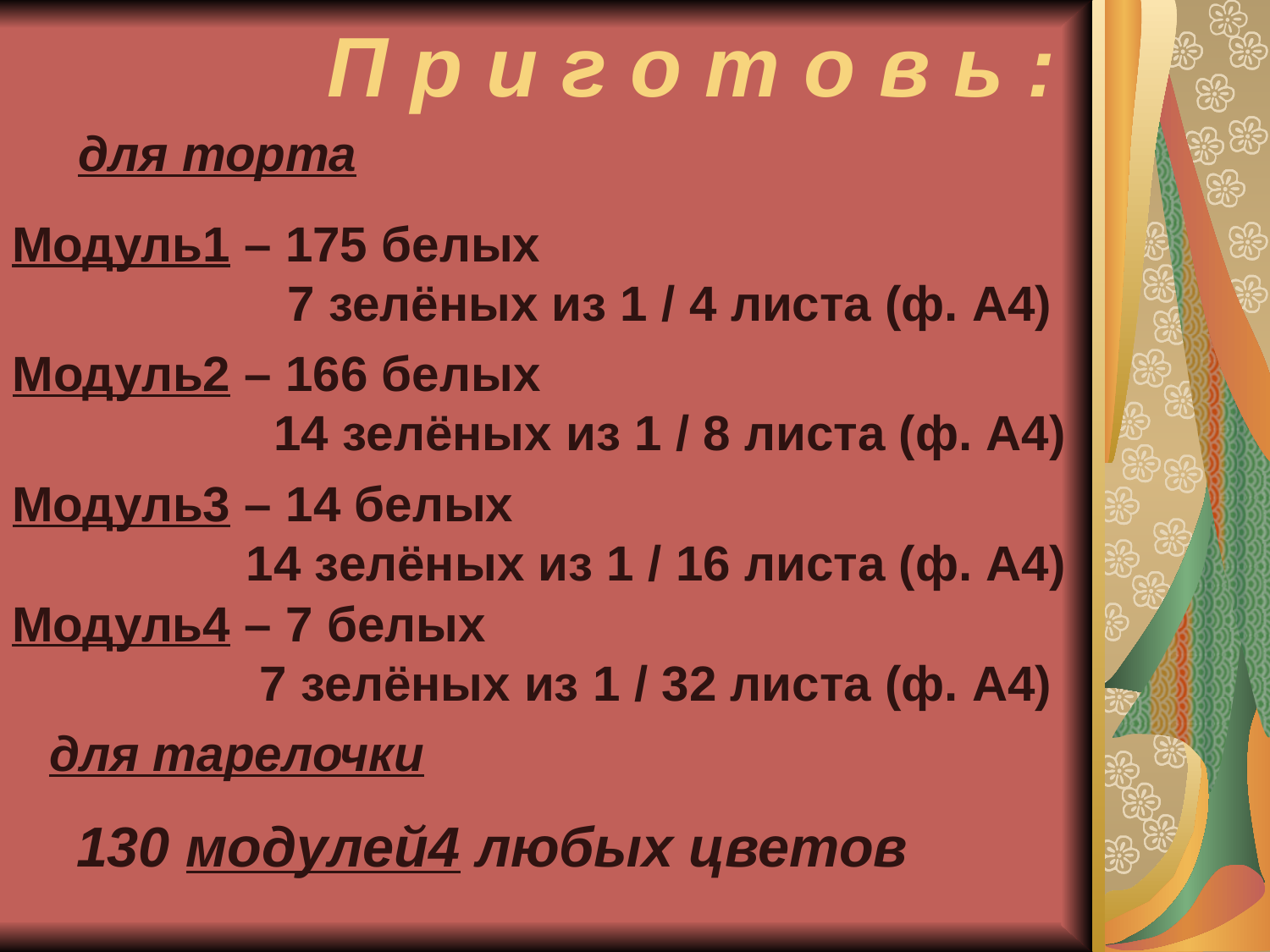

# П р и г о т о в ь :
для торта
Модуль1 – 175 белых
                    7 зелёных из 1 / 4 листа (ф. А4)
Модуль2 – 166 белых
                   14 зелёных из 1 / 8 листа (ф. А4)
Модуль3 – 14 белых
                 14 зелёных из 1 / 16 листа (ф. А4)
Модуль4 – 7 белых
                  7 зелёных из 1 / 32 листа (ф. А4)
для тарелочки
130 модулей4 любых цветов